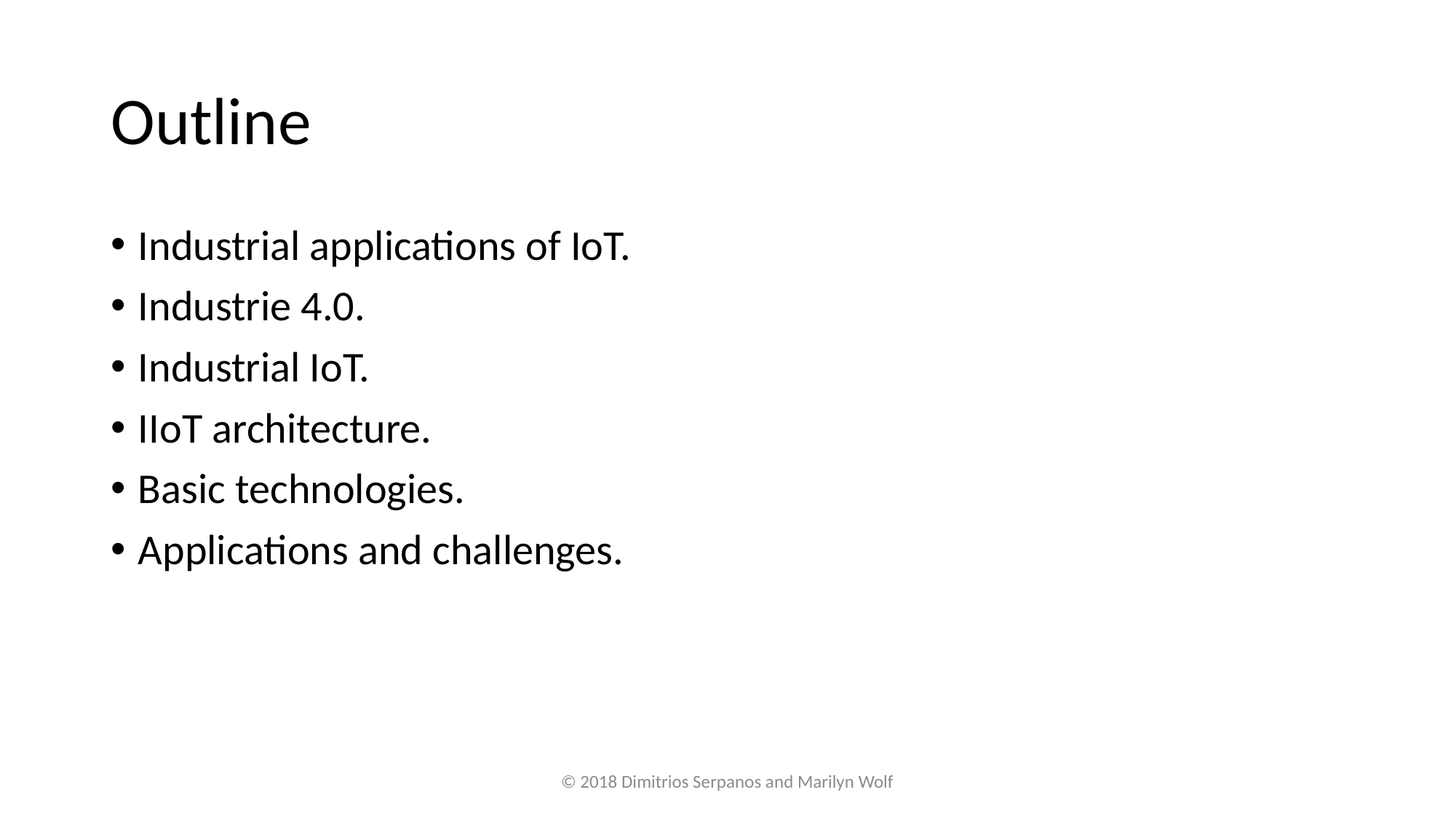

# Outline
Industrial applications of IoT.
Industrie 4.0.
Industrial IoT.
IIoT architecture.
Basic technologies.
Applications and challenges.
© 2018 Dimitrios Serpanos and Marilyn Wolf